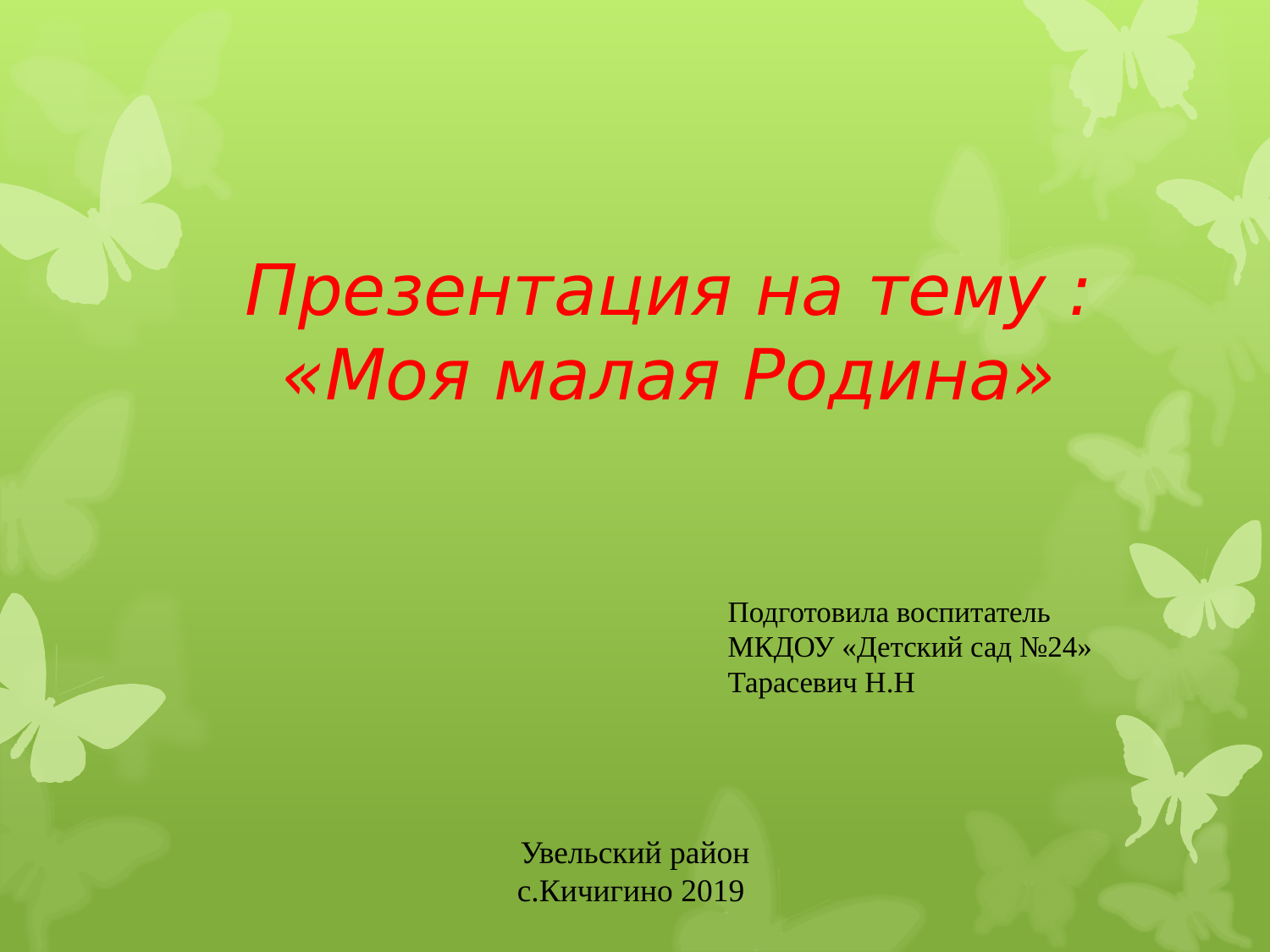

# Презентация на тему : «Моя малая Родина»
Подготовила воспитатель МКДОУ «Детский сад №24» Тарасевич Н.Н
Увельский район
с.Кичигино 2019